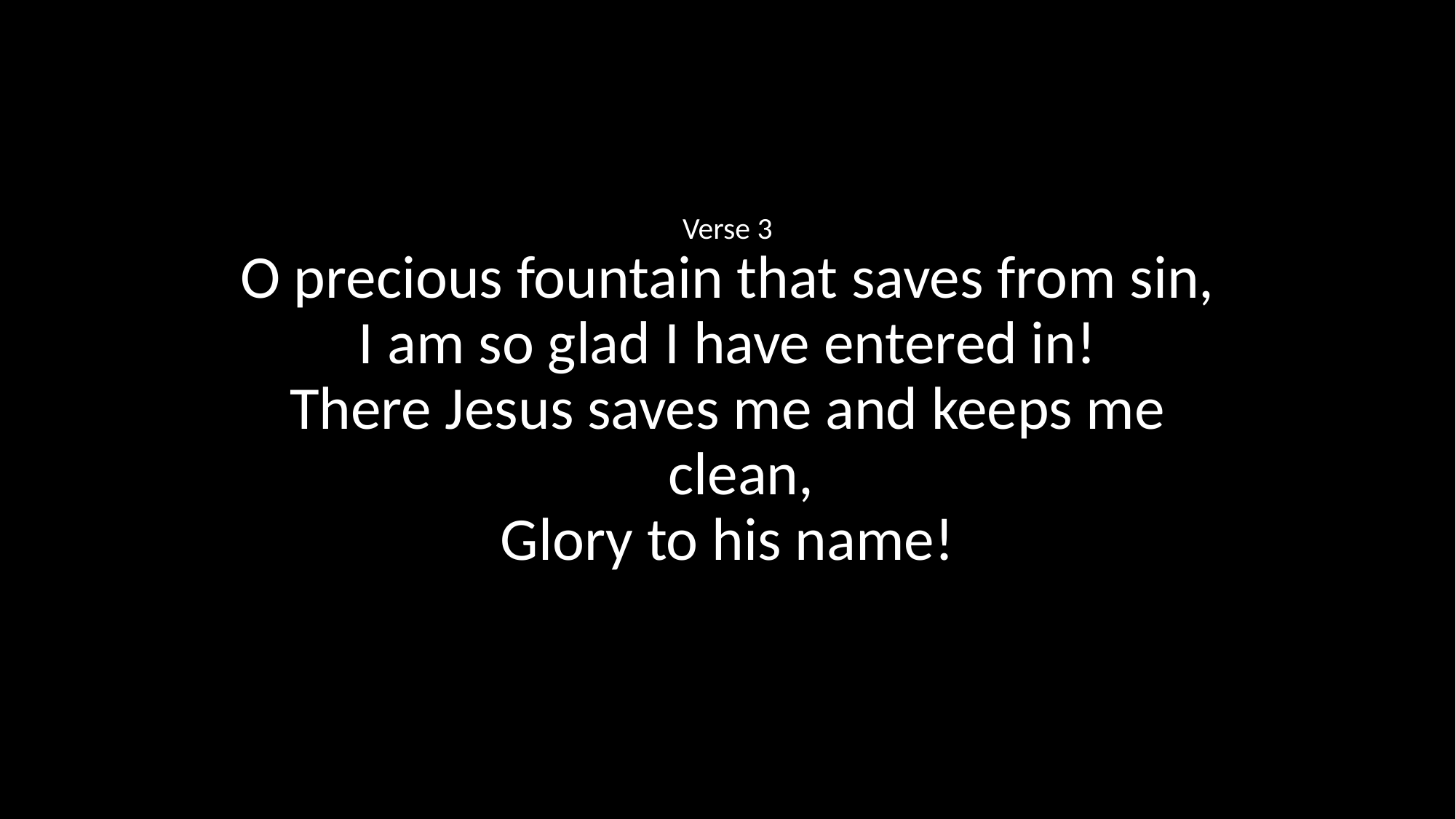

Verse 3
O precious fountain that saves from sin,
I am so glad I have entered in!
There Jesus saves me and keeps me clean,
Glory to his name!